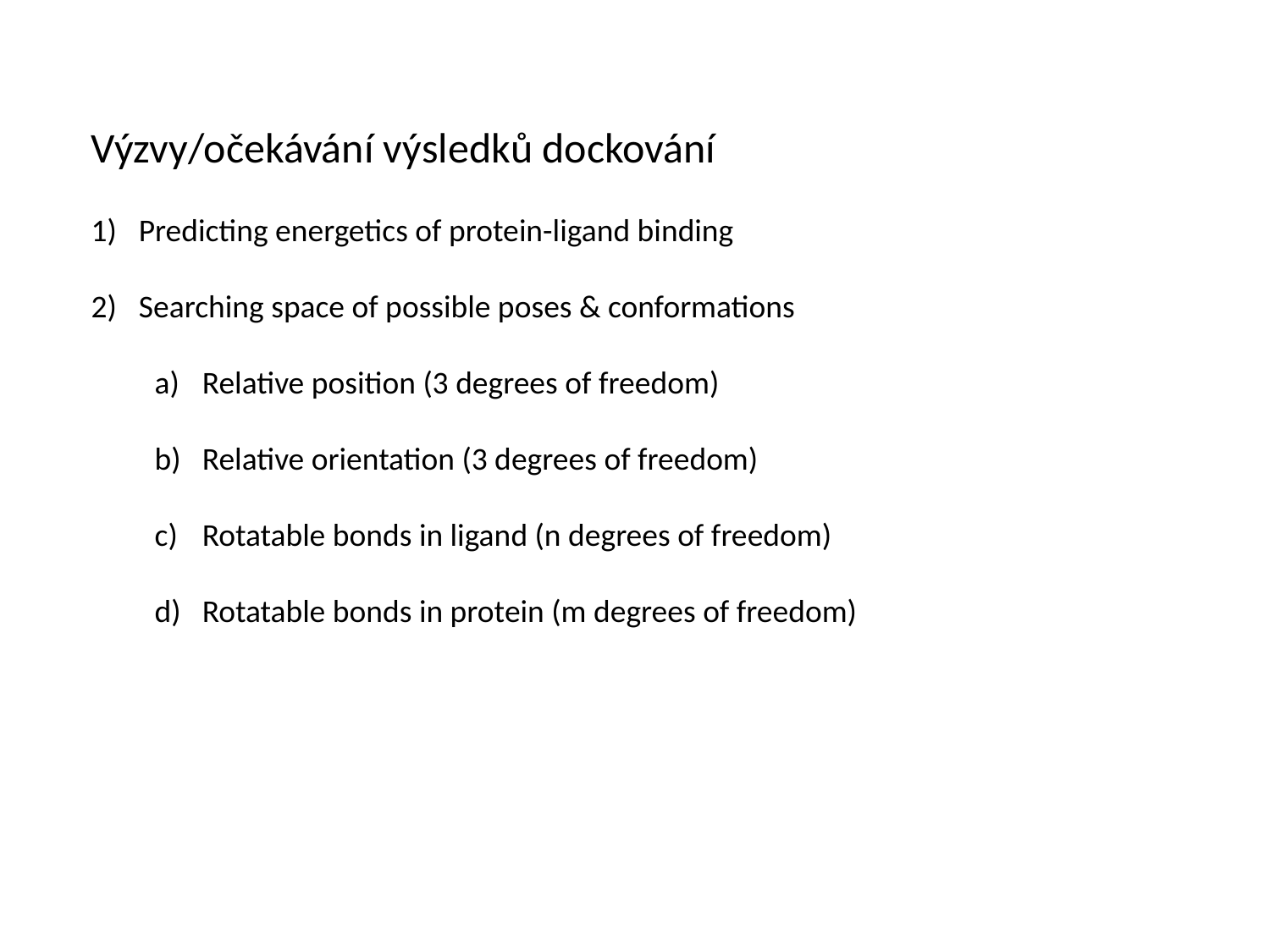

Výzvy/očekávání výsledků dockování

Predicting energetics of protein-ligand binding

Searching space of possible poses & conformations

Relative position (3 degrees of freedom)

Relative orientation (3 degrees of freedom)

Rotatable bonds in ligand (n degrees of freedom)

Rotatable bonds in protein (m degrees of freedom)